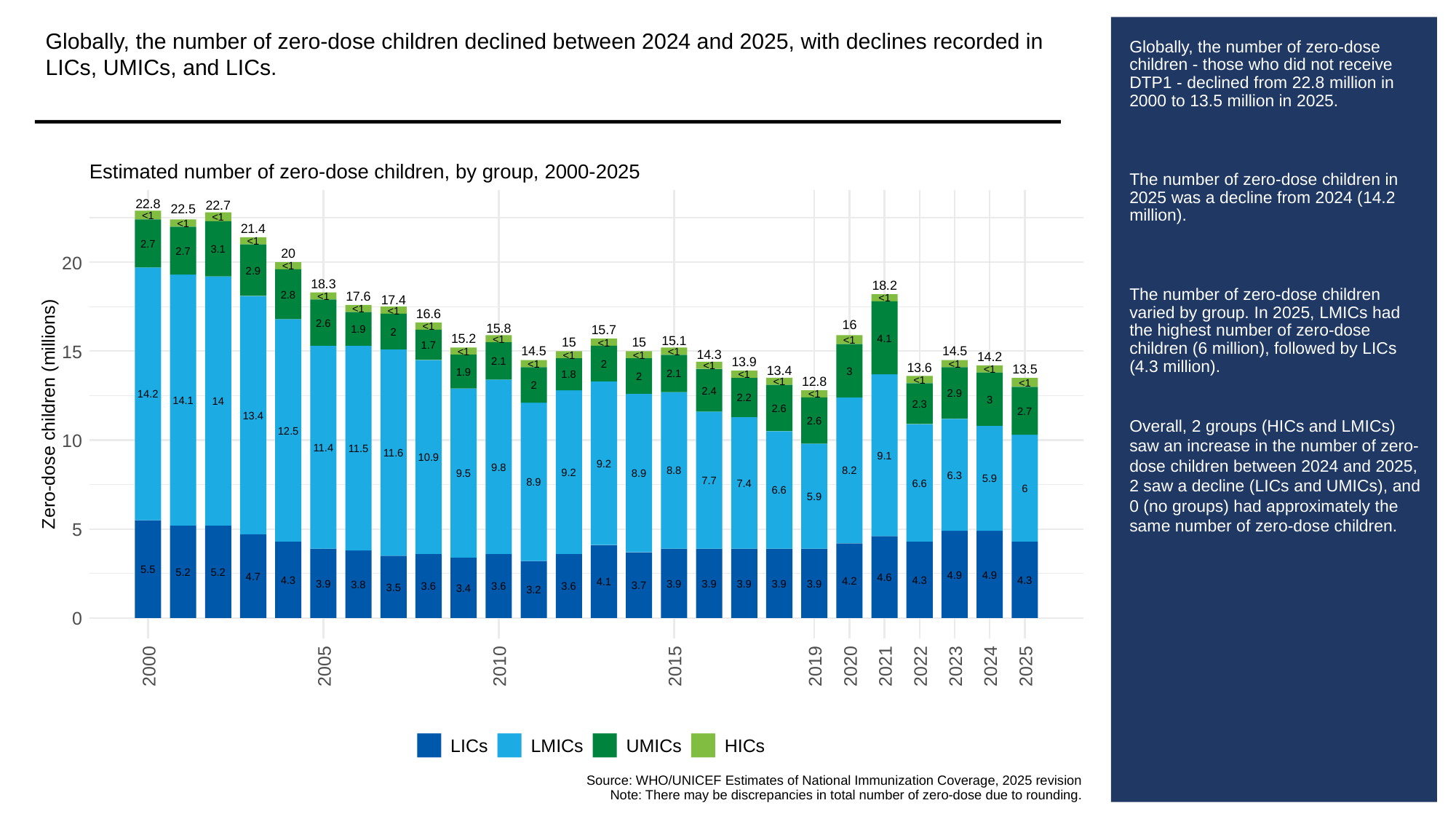

Globally, the number of zero-dose children declined between 2024 and 2025, with declines recorded in LICs, UMICs, and LICs.
# Globally, the number of zero-dose children - those who did not receive DTP1 - declined from 22.8 million in 2000 to 13.5 million in 2025.

The number of zero-dose children in 2025 was a decline from 2024 (14.2 million).

The number of zero-dose children varied by group. In 2025, LMICs had the highest number of zero-dose children (6 million), followed by LICs (4.3 million).

Overall, 2 groups (HICs and LMICs) saw an increase in the number of zero-dose children between 2024 and 2025, 2 saw a decline (LICs and UMICs), and 0 (no groups) had approximately the same number of zero-dose children.

Estimated number of zero-dose children, by group, 2000-2025

22.8
22.7
22.5

<1

<1

<1

21.4

<1

2.7

3.1
2.7
20
20
<1

2.9

18.3
18.2
2.8
17.6
<1

<1

17.4

<1

<1

16.6

2.6

16
<1

15.8
15.7
1.9
2

15.2
4.1
<1

15.1
<1
15
15
<1

1.7

15

14.5
14.5
<1
<1

14.3
<1
<1

14.2

13.9
2.1

<1
2
<1

<1

13.6
13.5
<1

13.4
3

1.9

2.1
1.8
<1

2

<1

12.8
<1

<1

2

2.4

2.9
14.2
<1

2.2

3

14.1
14

2.3

2.6
2.7
Zero-dose children (millions)
13.4

2.6

12.5

10

11.4

11.5
11.6
9.1
10.9
9.2
9.8
8.8
8.2
9.2
9.5
8.9
6.3
5.9
7.7
8.9
7.4
6.6
6

6.6
5.9

5

5.5
5.2
5.2
4.9
4.9
4.7
4.6

4.3
4.3
4.3
4.2
4.1
3.9
3.9
3.9
3.9
3.9
3.9
3.8
3.7
3.6
3.6
3.6
3.5
3.4
3.2
0

2000
2005
2010
2015
2019
2020
2021
2022
2023
2024
2025

LICs
LMICs
UMICs
HICs
Source: WHO/UNICEF Estimates of National Immunization Coverage, 2025 revision
Note: There may be discrepancies in total number of zero-dose due to rounding.